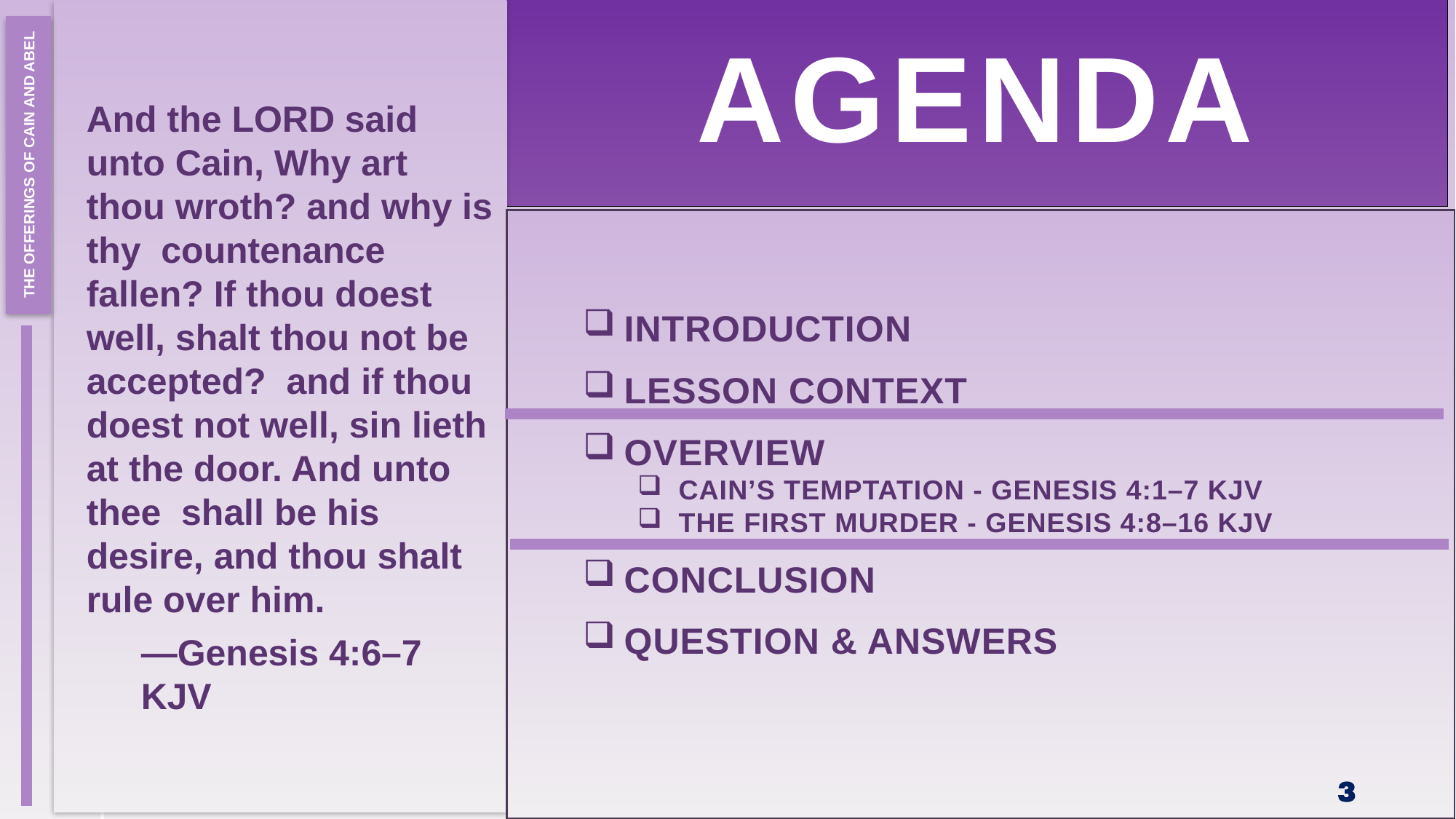

And the LORD said unto Cain, Why art thou wroth? and why is thy  countenance fallen? If thou doest well, shalt thou not be accepted?  and if thou doest not well, sin lieth at the door. And unto thee  shall be his desire, and thou shalt rule over him.
—Genesis 4:6–7 KJV
# Agenda
The Offerings of Cain and Abel
Introduction
Lesson Context
Overview
Cain’s Temptation - Genesis 4:1–7 KJV
The First Murder - Genesis 4:8–16 KJV
Conclusion
Question & Answers

3